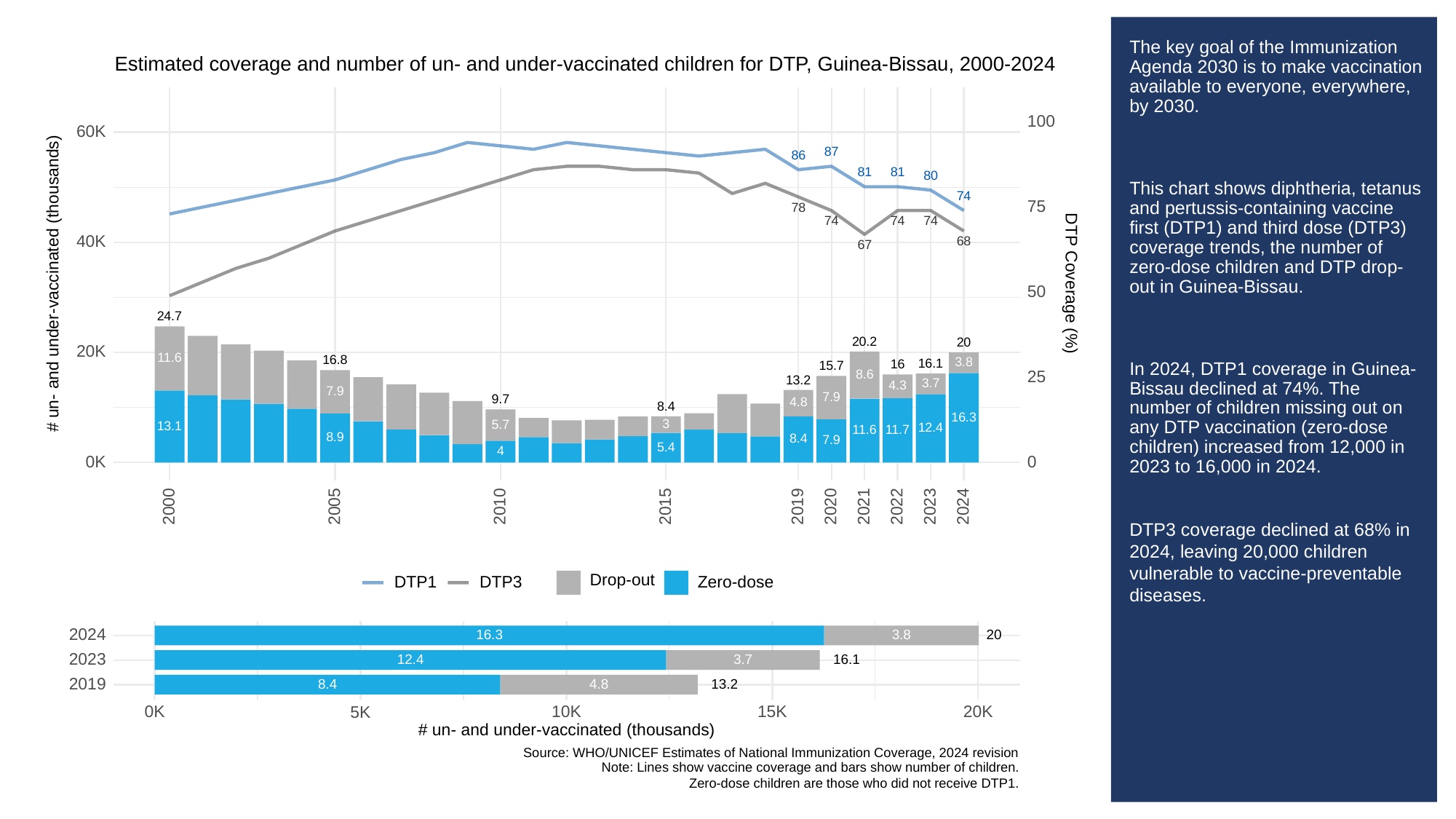

# The key goal of the Immunization Agenda 2030 is to make vaccination available to everyone, everywhere, by 2030.

This chart shows diphtheria, tetanus and pertussis-containing vaccine first (DTP1) and third dose (DTP3) coverage trends, the number of zero-dose children and DTP drop-out in Guinea-Bissau.

In 2024, DTP1 coverage in Guinea-Bissau declined at 74%. The number of children missing out on any DTP vaccination (zero-dose children) increased from 12,000 in 2023 to 16,000 in 2024.

DTP3 coverage declined at 68% in 2024, leaving 20,000 children vulnerable to vaccine-preventable diseases.

Estimated coverage and number of un- and under-vaccinated children for DTP, Guinea-Bissau, 2000-2024

100
60K

87
86

81
81
80

74
75
78
74
74
74
40K
68
67

# un- and under-vaccinated (thousands)
DTP Coverage (%)
50

24.7

20.2
20

20K

11.6
16.8
3.8
16.1
16

15.7

8.6
25

13.2

3.7
4.3

7.9

7.9

9.7

4.8

8.4

16.3

3
5.7

13.1
12.4
11.7
11.6

8.9

8.4

7.9

5.4

4
0K
0

2023
2000
2005
2010
2015
2019
2020
2021
2022
2024

Drop-out
DTP3
Zero-dose
DTP1

2024
16.3
3.8
20

2023
3.7
16.1
12.4

2019
13.2
8.4
4.8

0K
10K
15K
20K
5K
# un- and under-vaccinated (thousands)
Source: WHO/UNICEF Estimates of National Immunization Coverage, 2024 revision
Note: Lines show vaccine coverage and bars show number of children.
Zero-dose children are those who did not receive DTP1.